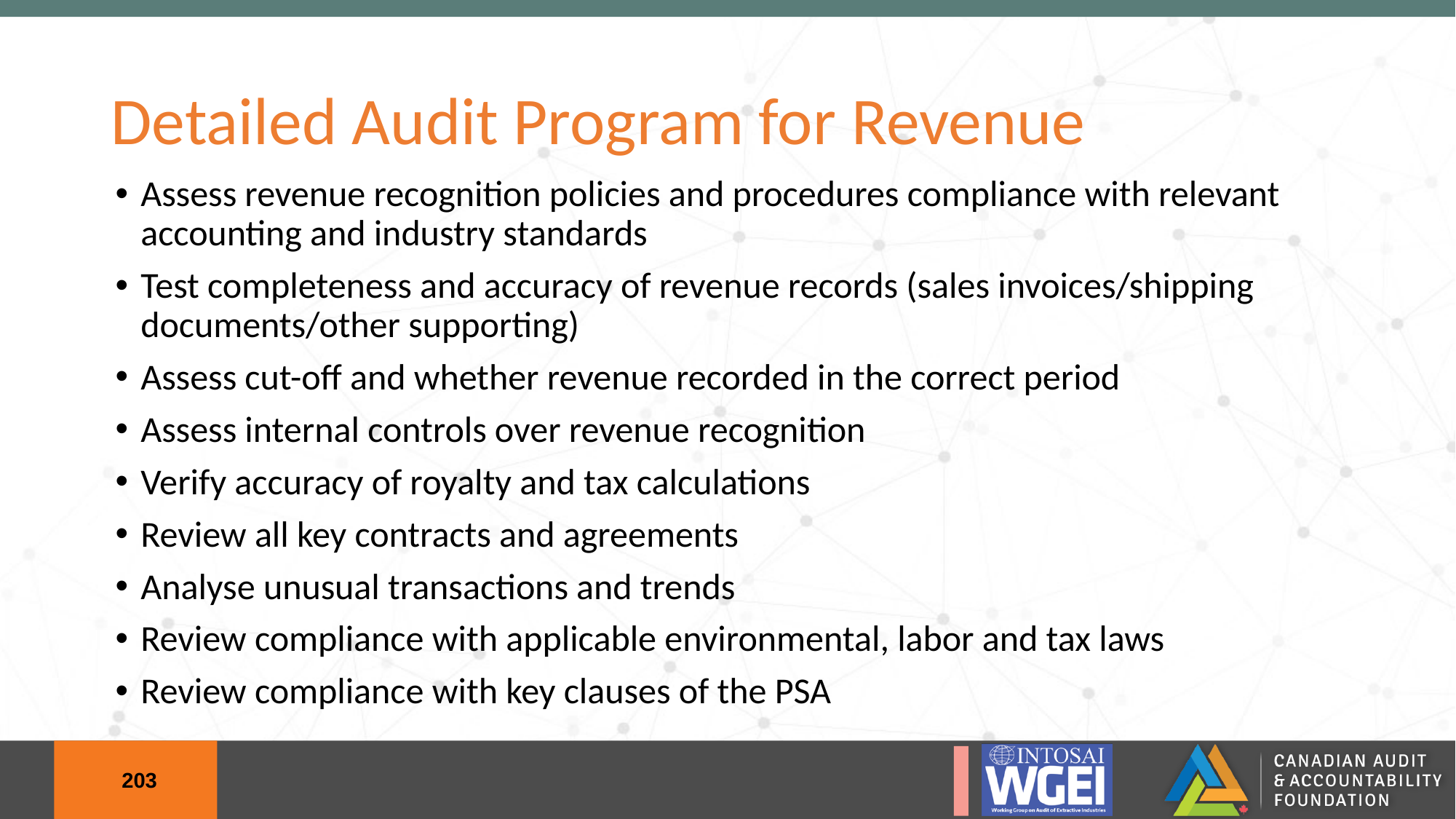

# Detailed Audit Program for Revenue
Assess revenue recognition policies and procedures compliance with relevant accounting and industry standards
Test completeness and accuracy of revenue records (sales invoices/shipping documents/other supporting)
Assess cut-off and whether revenue recorded in the correct period
Assess internal controls over revenue recognition
Verify accuracy of royalty and tax calculations
Review all key contracts and agreements
Analyse unusual transactions and trends
Review compliance with applicable environmental, labor and tax laws
Review compliance with key clauses of the PSA